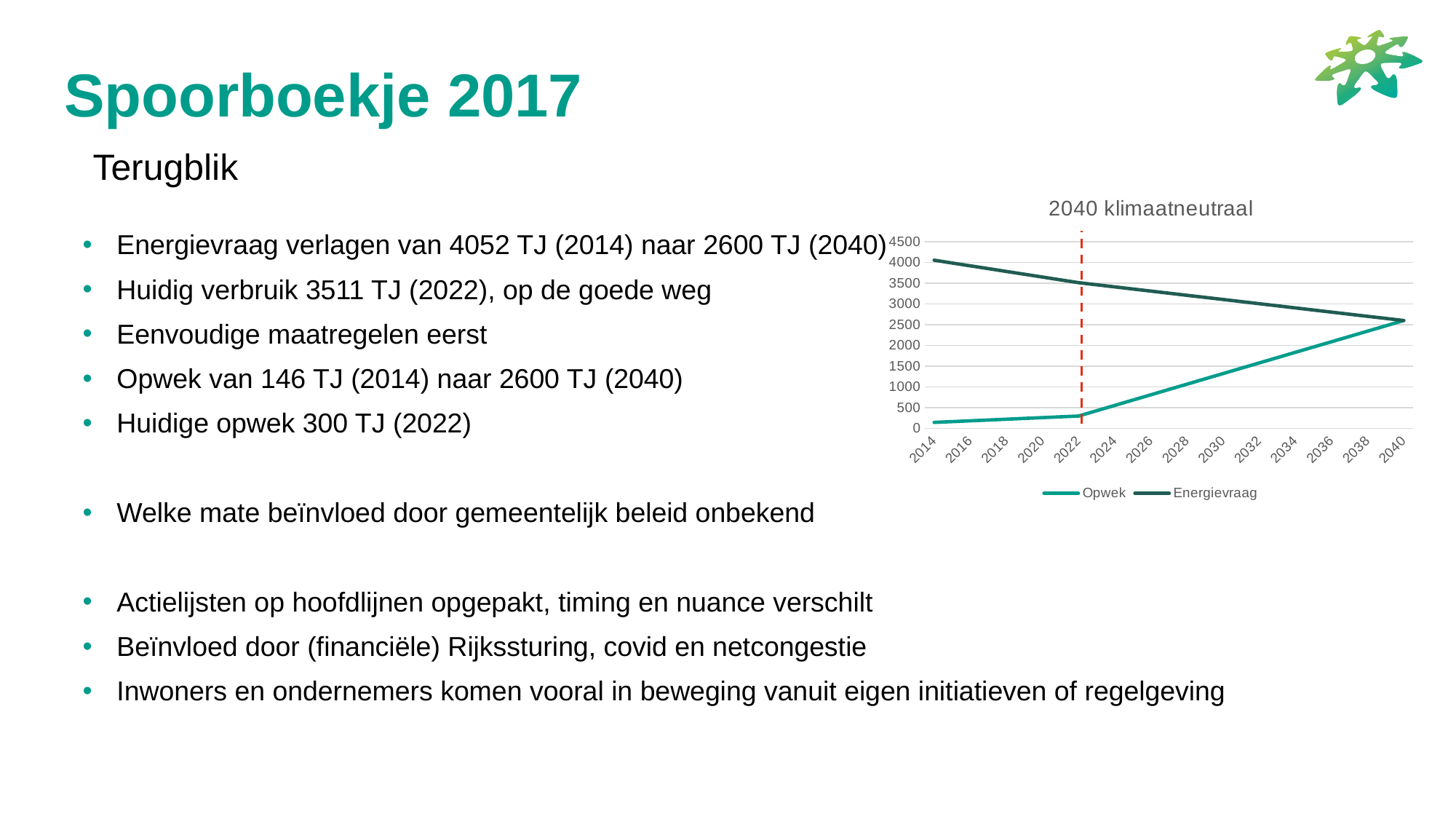

# Spoorboekje 2017
Terugblik

### Chart: 2040 klimaatneutraal

| Category |  |  |
|---|---|---|
| 2014 | 146.0 | 4052.0 |
| 2015 | 165.25 | 3984.375 |
| 2016 | 184.5 | 3916.75 |
| 2017 | 203.75 | 3849.125 |
| 2018 | 223.0 | 3781.5 |
| 2019 | 242.25 | 3713.875 |
| 2020 | 261.5 | 3646.25 |
| 2021 | 280.75 | 3578.625 |
| 2022 | 300.0 | 3511.0 |
| 2023 | 427.77777777777777 | 3460.3888888888887 |
| 2024 | 555.5555555555555 | 3409.7777777777774 |
| 2025 | 683.3333333333333 | 3359.166666666666 |
| 2026 | 811.1111111111111 | 3308.5555555555547 |
| 2027 | 938.8888888888889 | 3257.9444444444434 |
| 2028 | 1066.6666666666667 | 3207.333333333332 |
| 2029 | 1194.4444444444446 | 3156.722222222221 |
| 2030 | 1322.2222222222224 | 3106.1111111111095 |
| 2031 | 1450.0000000000002 | 3055.499999999998 |
| 2032 | 1577.777777777778 | 3004.888888888887 |
| 2033 | 1705.5555555555559 | 2954.2777777777756 |
| 2034 | 1833.3333333333337 | 2903.6666666666642 |
| 2035 | 1961.1111111111115 | 2853.055555555553 |
| 2036 | 2088.888888888889 | 2802.4444444444416 |
| 2037 | 2216.666666666667 | 2751.8333333333303 |
| 2038 | 2344.444444444445 | 2701.222222222219 |
| 2039 | 2472.2222222222226 | 2650.6111111111077 |
| 2040 | 2600.0 | 2600.0 |
Energievraag verlagen van 4052 TJ (2014) naar 2600 TJ (2040)
Huidig verbruik 3511 TJ (2022), op de goede weg
Eenvoudige maatregelen eerst
Opwek van 146 TJ (2014) naar 2600 TJ (2040)
Huidige opwek 300 TJ (2022)

Welke mate beïnvloed door gemeentelijk beleid onbekend

Actielijsten op hoofdlijnen opgepakt, timing en nuance verschilt
Beïnvloed door (financiële) Rijkssturing, covid en netcongestie
Inwoners en ondernemers komen vooral in beweging vanuit eigen initiatieven of regelgeving